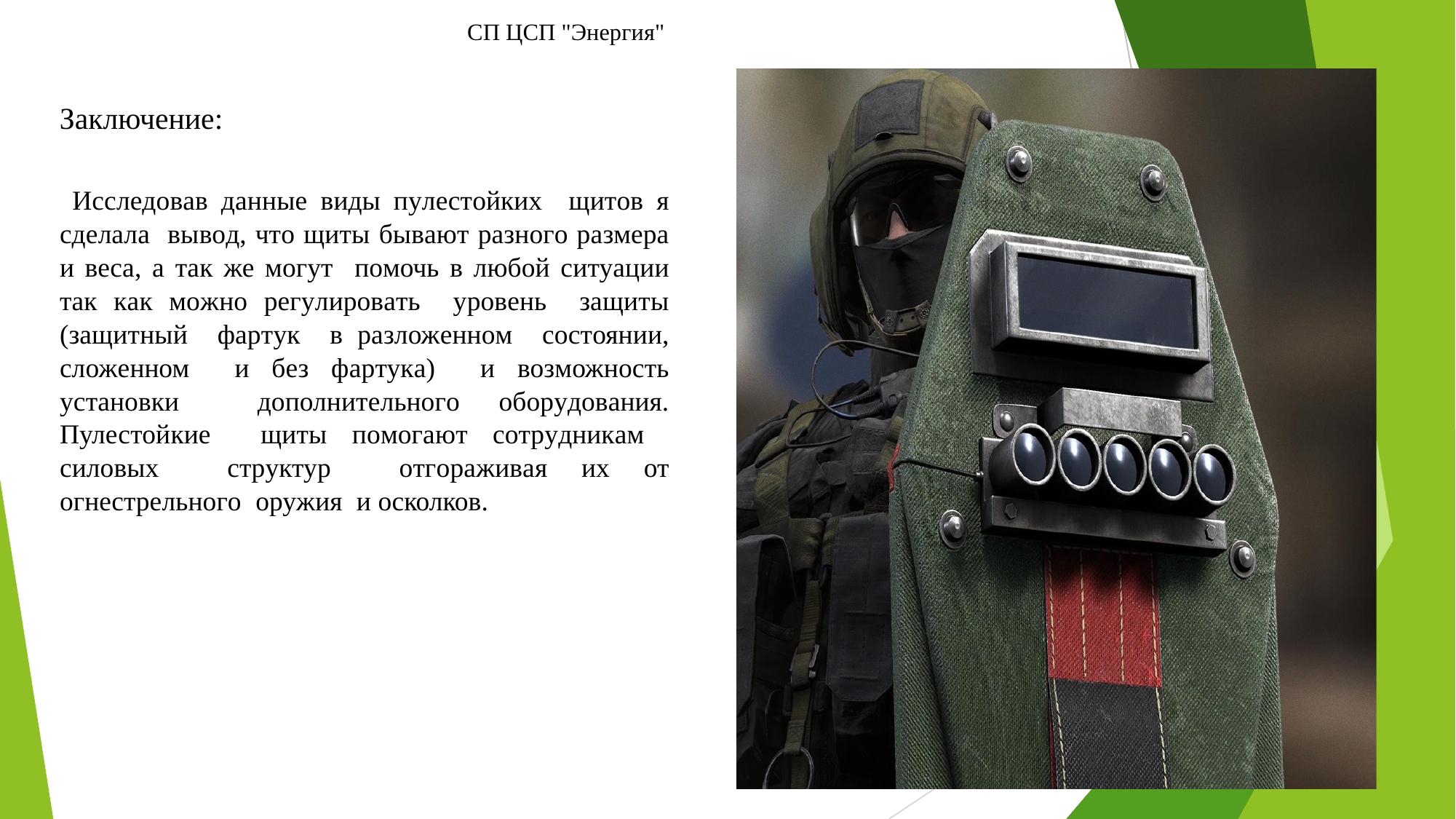

СП ЦСП "Энергия"

# Заключение:
Исследовав данные виды пулестойких  щитов я сделала  вывод, что щиты бывают разного размера и веса, а так же могут  помочь в любой ситуации так как можно регулировать  уровень  защиты (защитный  фартук  в разложенном  состоянии, сложенном  и без фартука)  и возможность установки  дополнительного оборудования. Пулестойкие  щиты помогают сотрудникам  силовых  структур  отгораживая их от огнестрельного  оружия  и осколков.